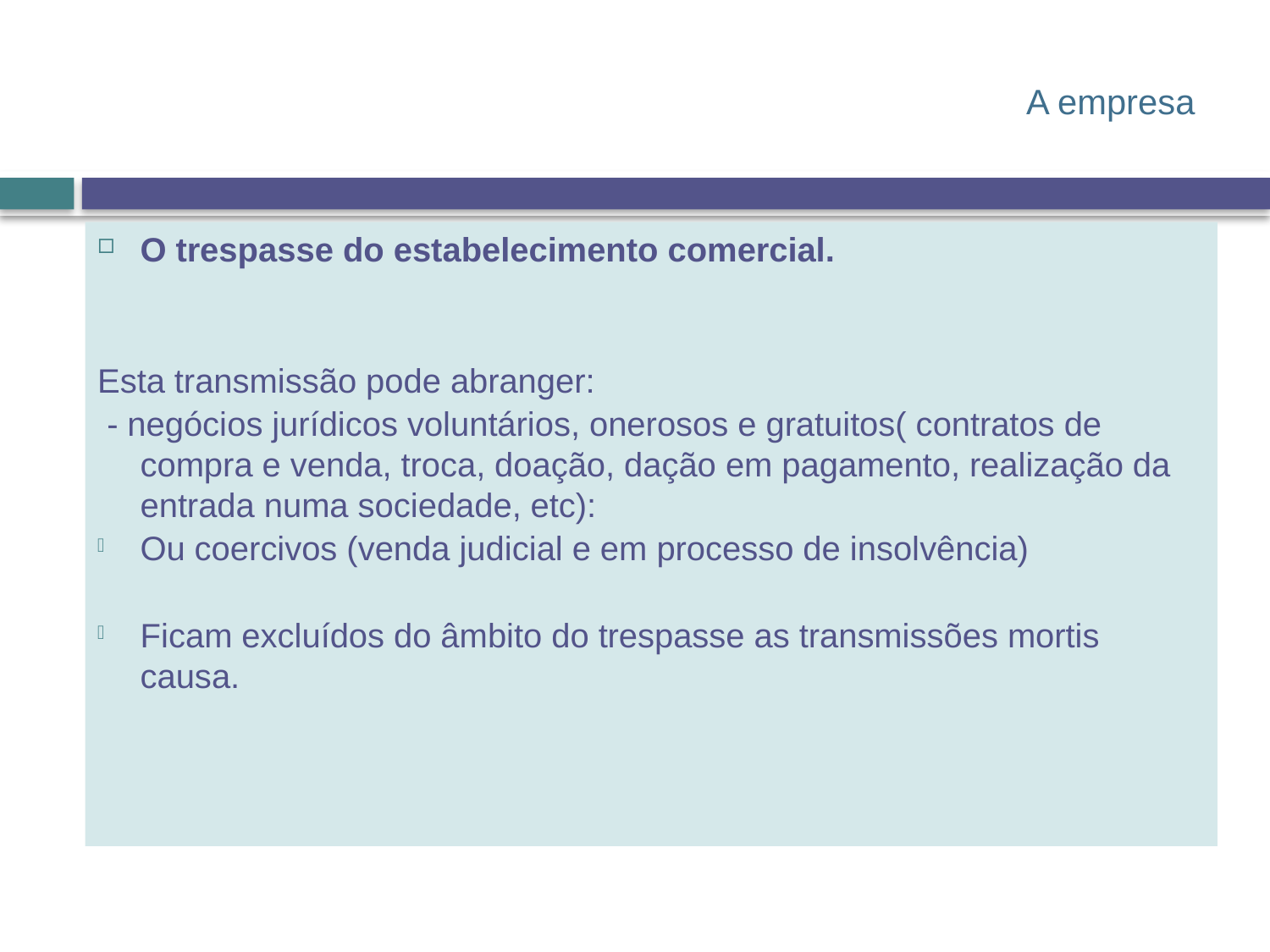

# A empresa
O trespasse do estabelecimento comercial.

Esta transmissão pode abranger:
 - negócios jurídicos voluntários, onerosos e gratuitos( contratos de compra e venda, troca, doação, dação em pagamento, realização da entrada numa sociedade, etc):
Ou coercivos (venda judicial e em processo de insolvência)

Ficam excluídos do âmbito do trespasse as transmissões mortis causa.